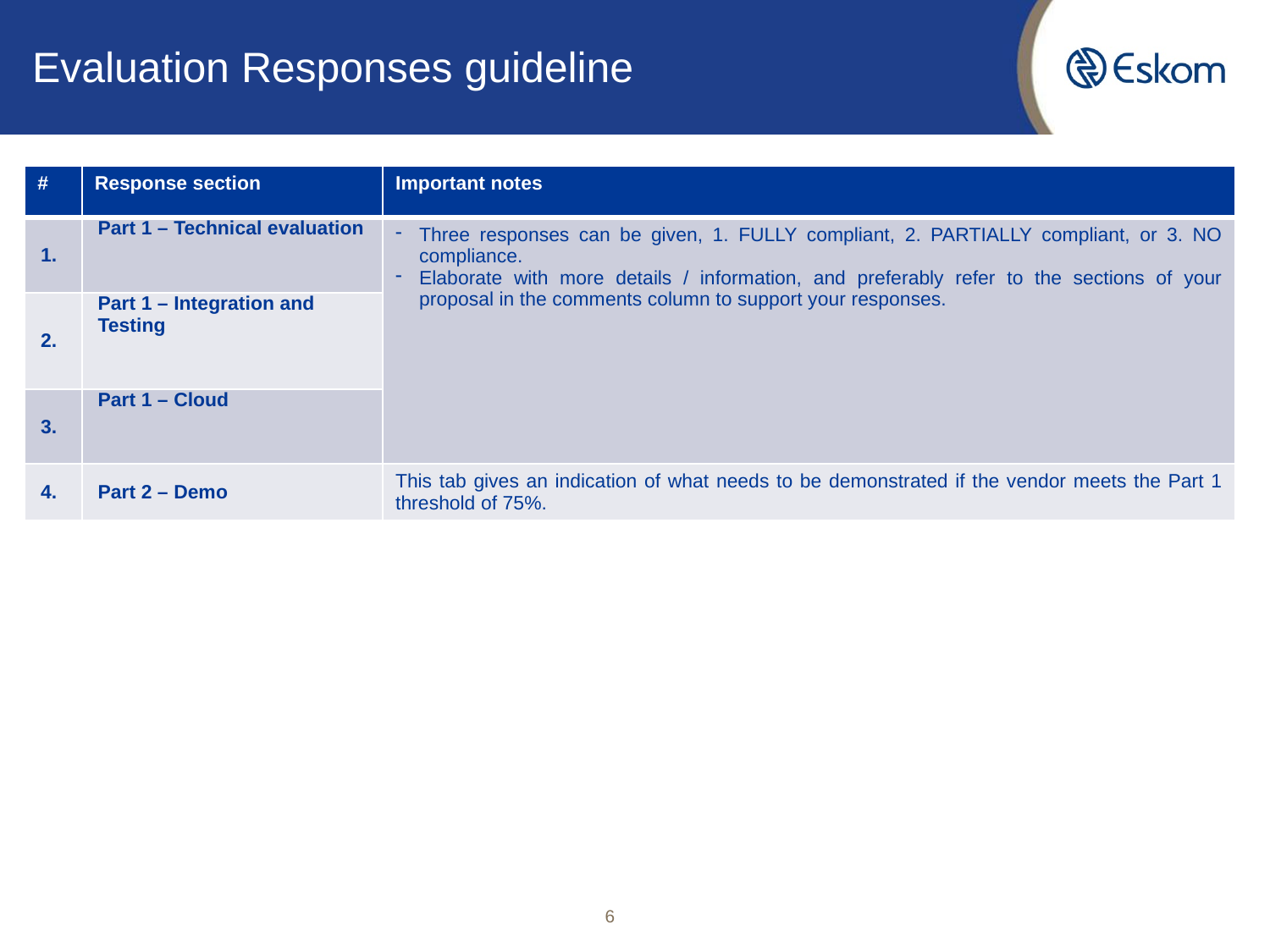

# Evaluation Responses guideline
| # | Response section | Important notes |
| --- | --- | --- |
| 1. | Part 1 – Technical evaluation | Three responses can be given, 1. FULLY compliant, 2. PARTIALLY compliant, or 3. NO compliance. Elaborate with more details / information, and preferably refer to the sections of your proposal in the comments column to support your responses. |
| 2. | Part 1 – Integration and Testing |  |
| 3. | Part 1 – Cloud |  |
| 4. | Part 2 – Demo | This tab gives an indication of what needs to be demonstrated if the vendor meets the Part 1 threshold of 75%. |

6